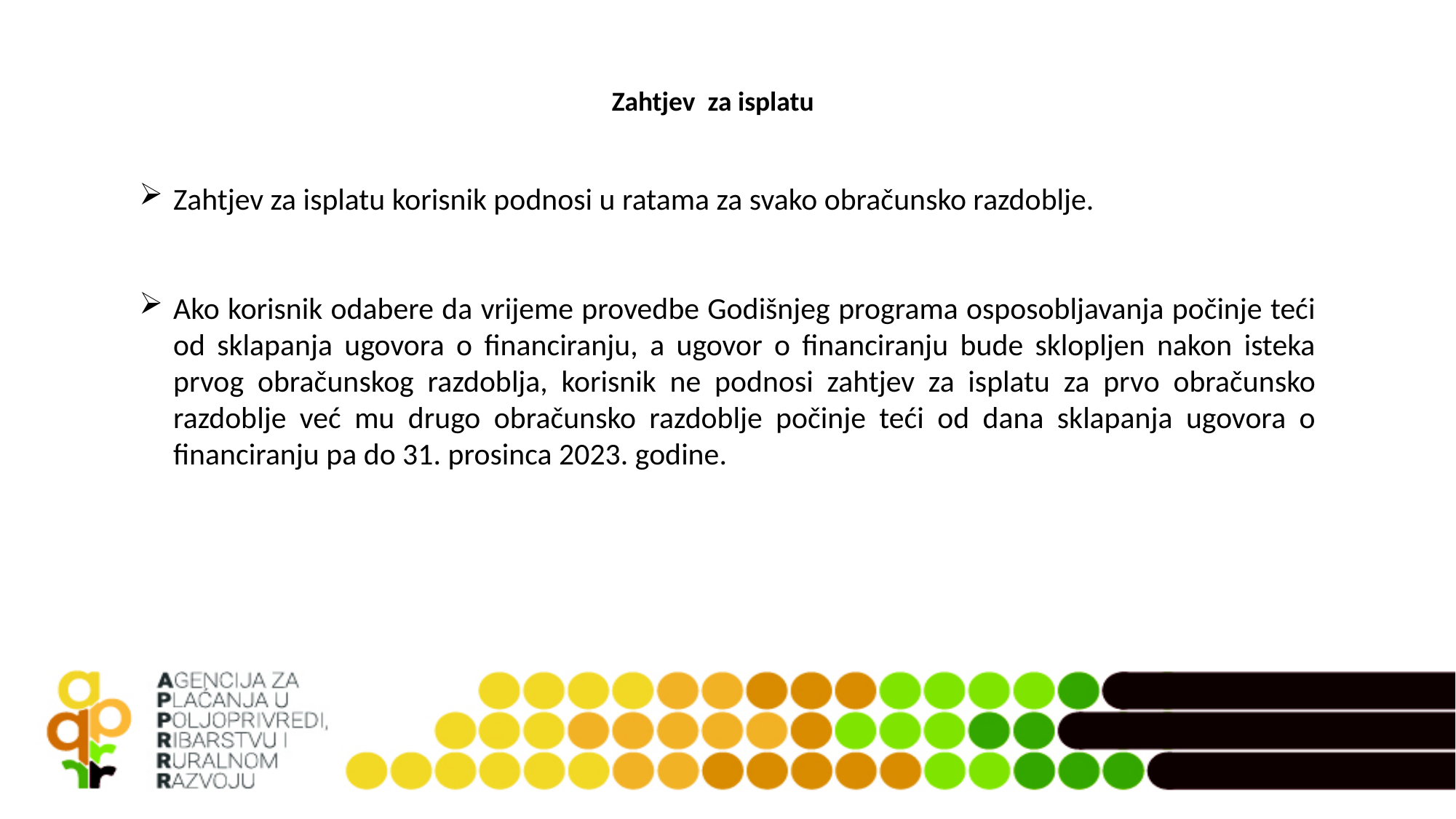

Zahtjev  za isplatu

Zahtjev za isplatu korisnik podnosi u ratama za svako obračunsko razdoblje.

Ako korisnik odabere da vrijeme provedbe Godišnjeg programa osposobljavanja počinje teći od sklapanja ugovora o financiranju, a ugovor o financiranju bude sklopljen nakon isteka prvog obračunskog razdoblja, korisnik ne podnosi zahtjev za isplatu za prvo obračunsko razdoblje već mu drugo obračunsko razdoblje počinje teći od dana sklapanja ugovora o financiranju pa do 31. prosinca 2023. godine.